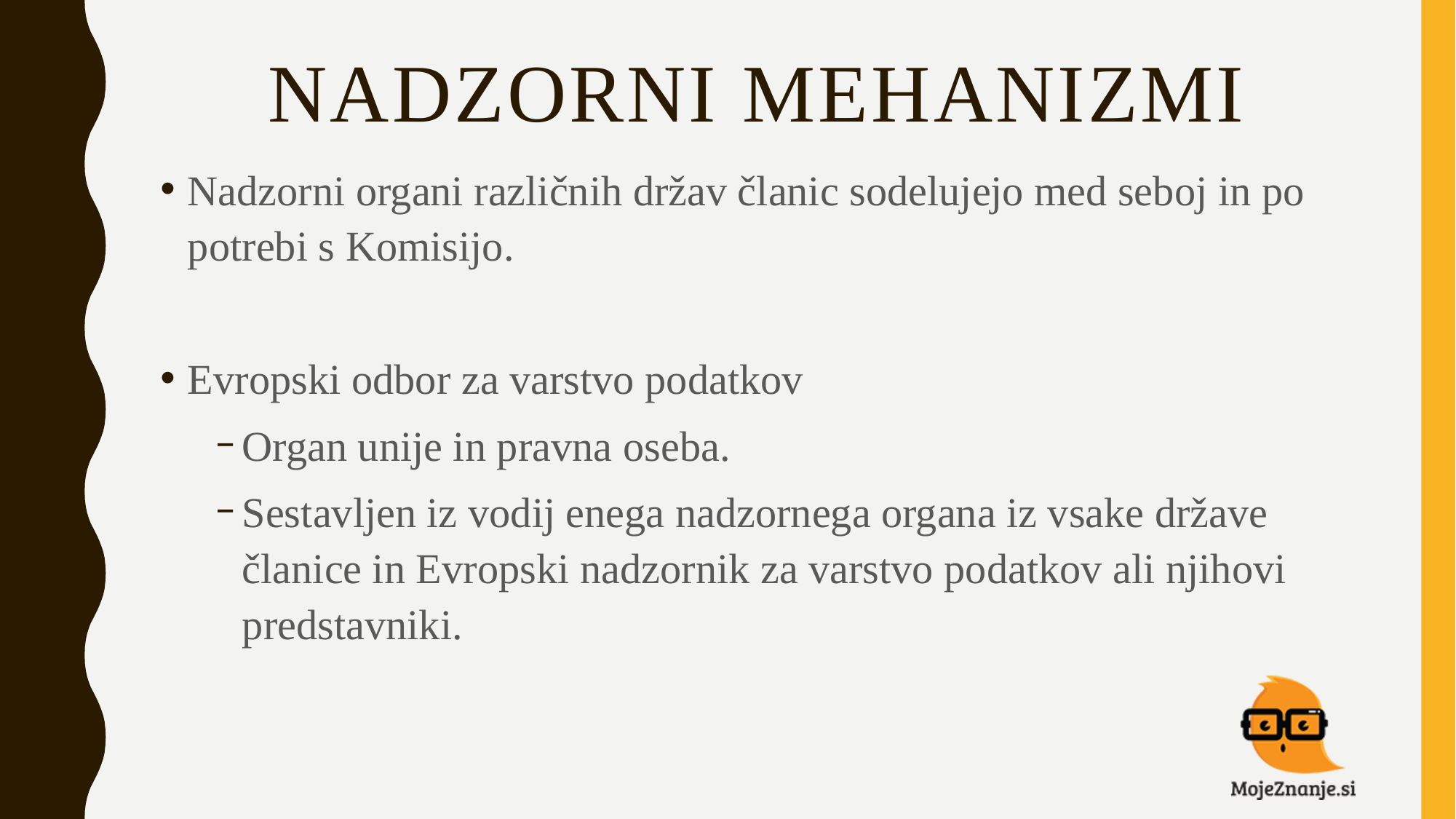

# Nadzorni mehanizmi
Nadzorni organi različnih držav članic sodelujejo med seboj in po potrebi s Komisijo.

Evropski odbor za varstvo podatkov
Organ unije in pravna oseba.
Sestavljen iz vodij enega nadzornega organa iz vsake države članice in Evropski nadzornik za varstvo podatkov ali njihovi predstavniki.